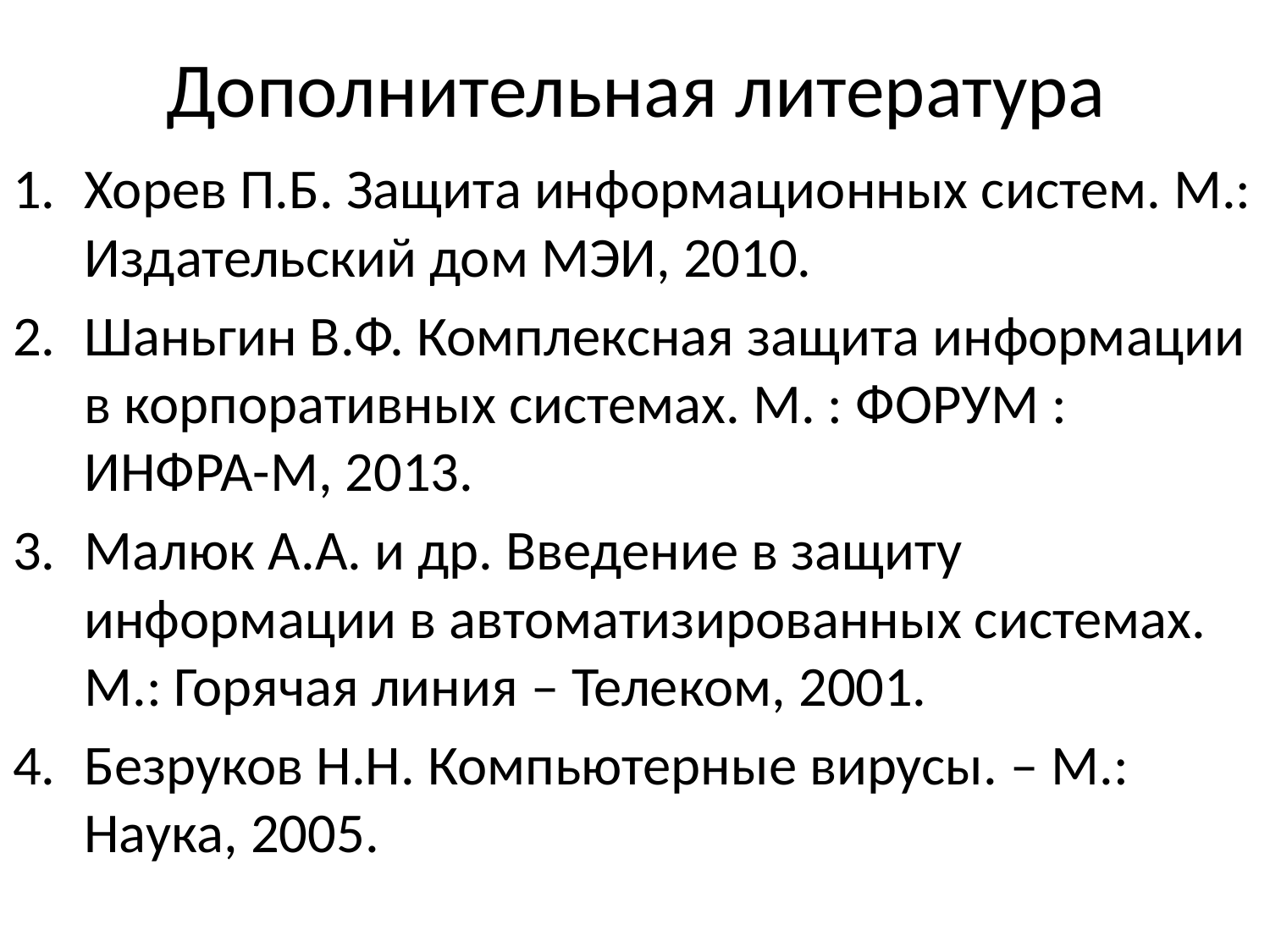

# Дополнительная литература
Хорев П.Б. Защита информационных систем. М.: Издательский дом МЭИ, 2010.
Шаньгин В.Ф. Комплексная защита информации в корпоративных системах. М. : ФОРУМ : ИНФРА-М, 2013.
Малюк А.А. и др. Введение в защиту информации в автоматизированных системах. М.: Горячая линия – Телеком, 2001.
Безруков Н.Н. Компьютерные вирусы. – М.: Наука, 2005.